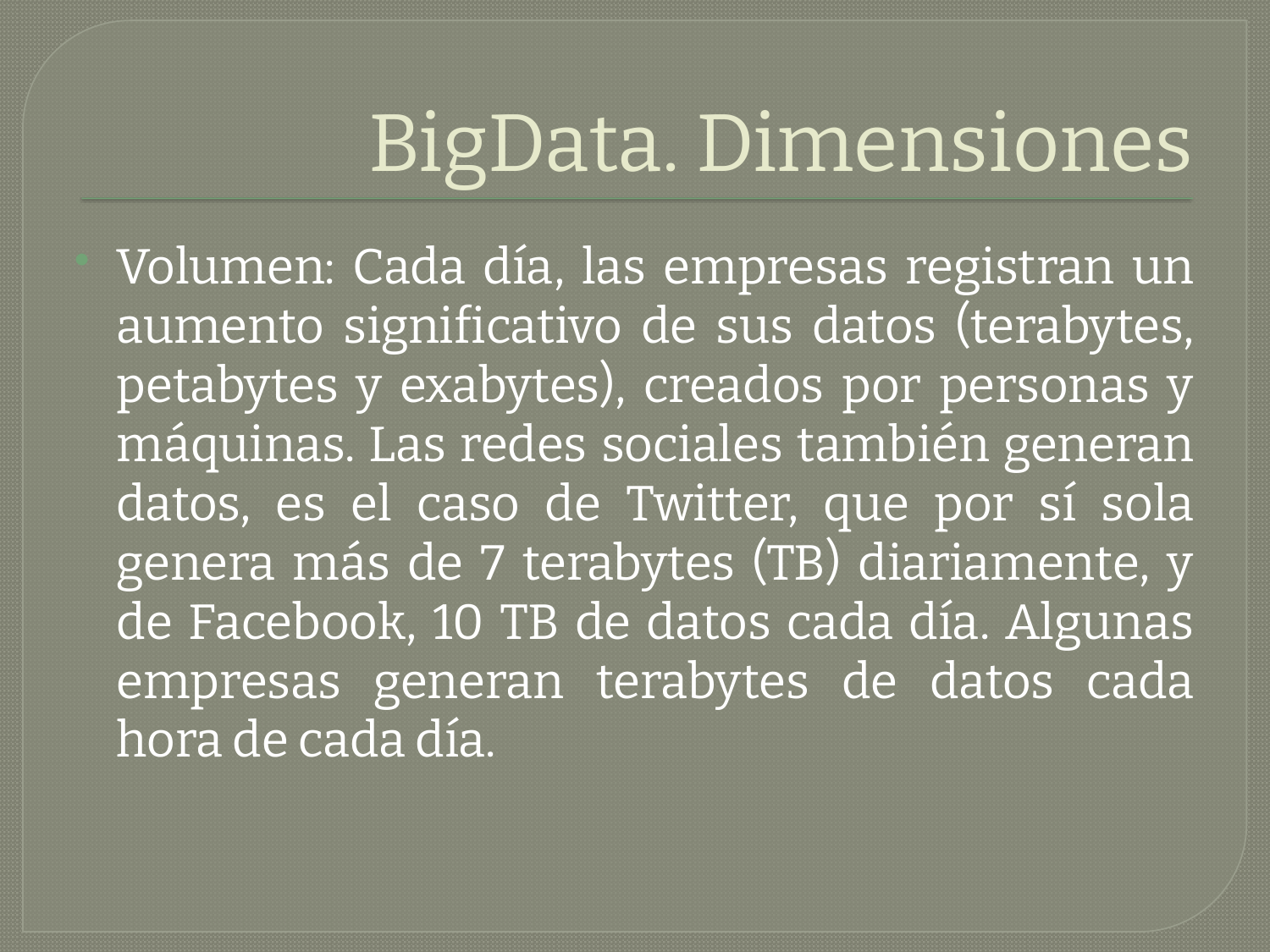

# BigData. Dimensiones
Volumen: Cada día, las empresas registran un aumento significativo de sus datos (terabytes, petabytes y exabytes), creados por personas y máquinas. Las redes sociales también generan datos, es el caso de Twitter, que por sí sola genera más de 7 terabytes (TB) diariamente, y de Facebook, 10 TB de datos cada día. Algunas empresas generan terabytes de datos cada hora de cada día.